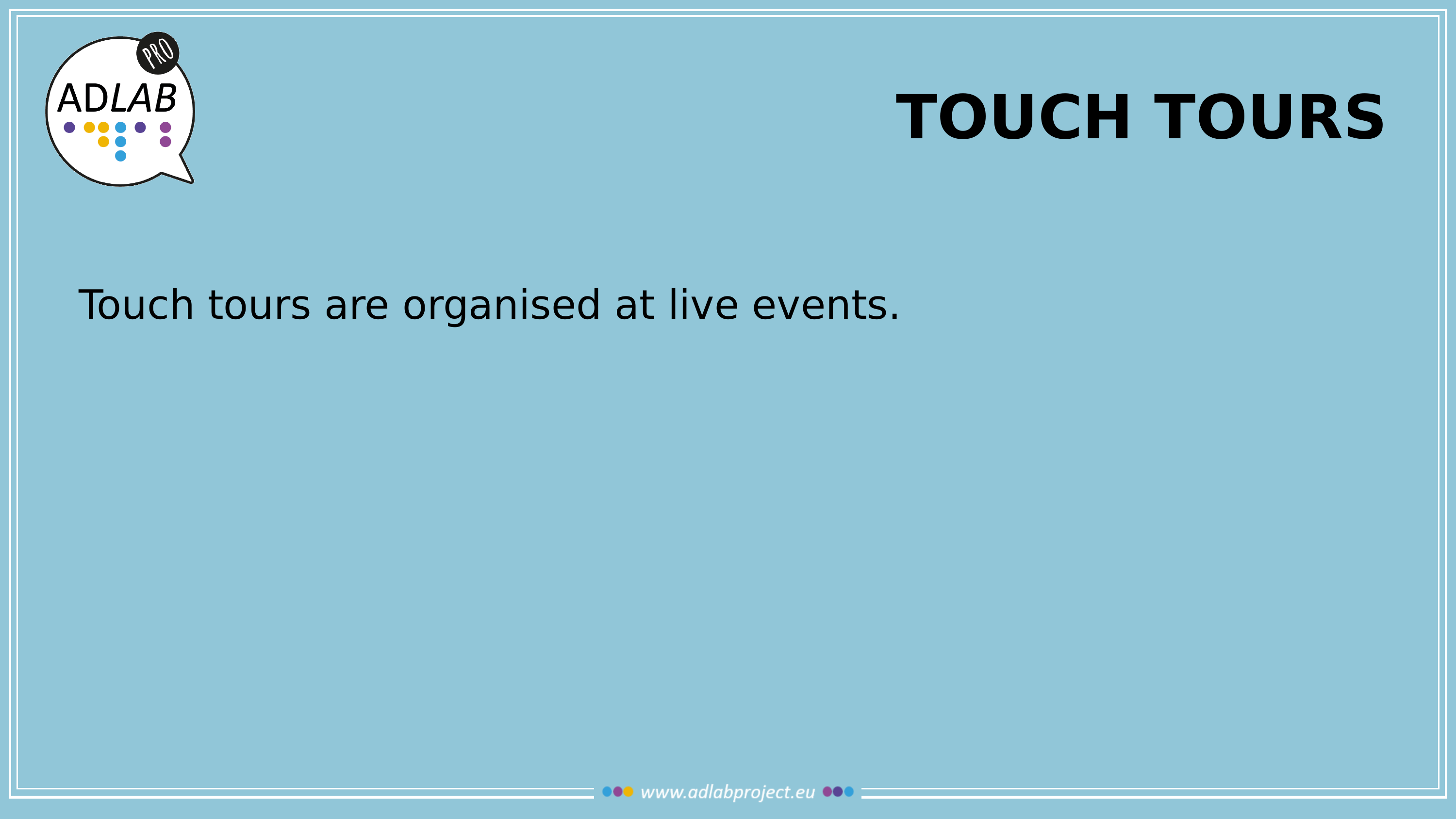

# TOUCH TOURS
Touch tours are organised at live events.